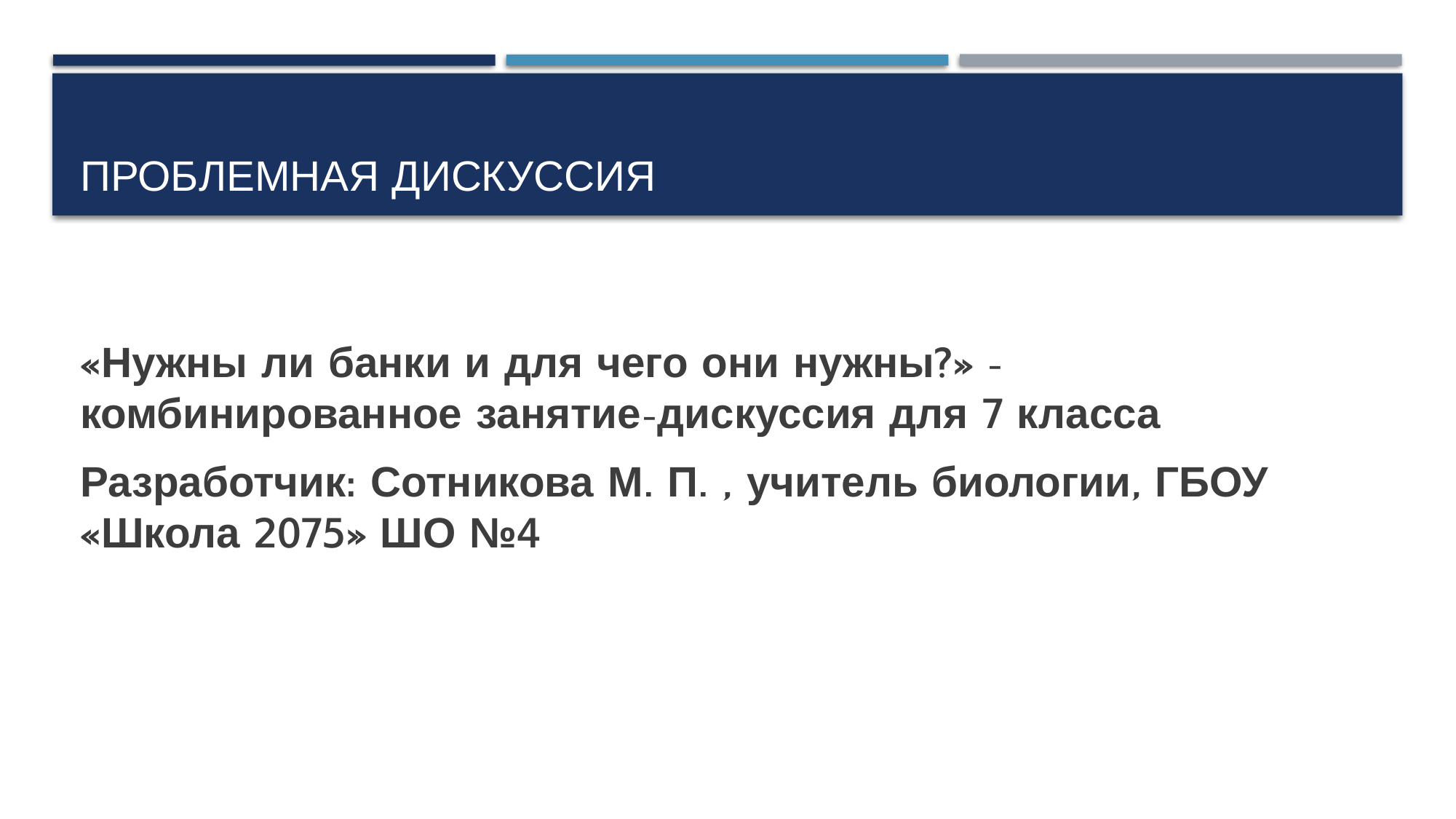

# ПРОБЛЕМНАЯ ДИСКУССИЯ
«Нужны ли банки и для чего они нужны?» - комбинированное занятие-дискуссия для 7 класса
Разработчик: Сотникова М. П. , учитель биологии, ГБОУ «Школа 2075» ШО №4